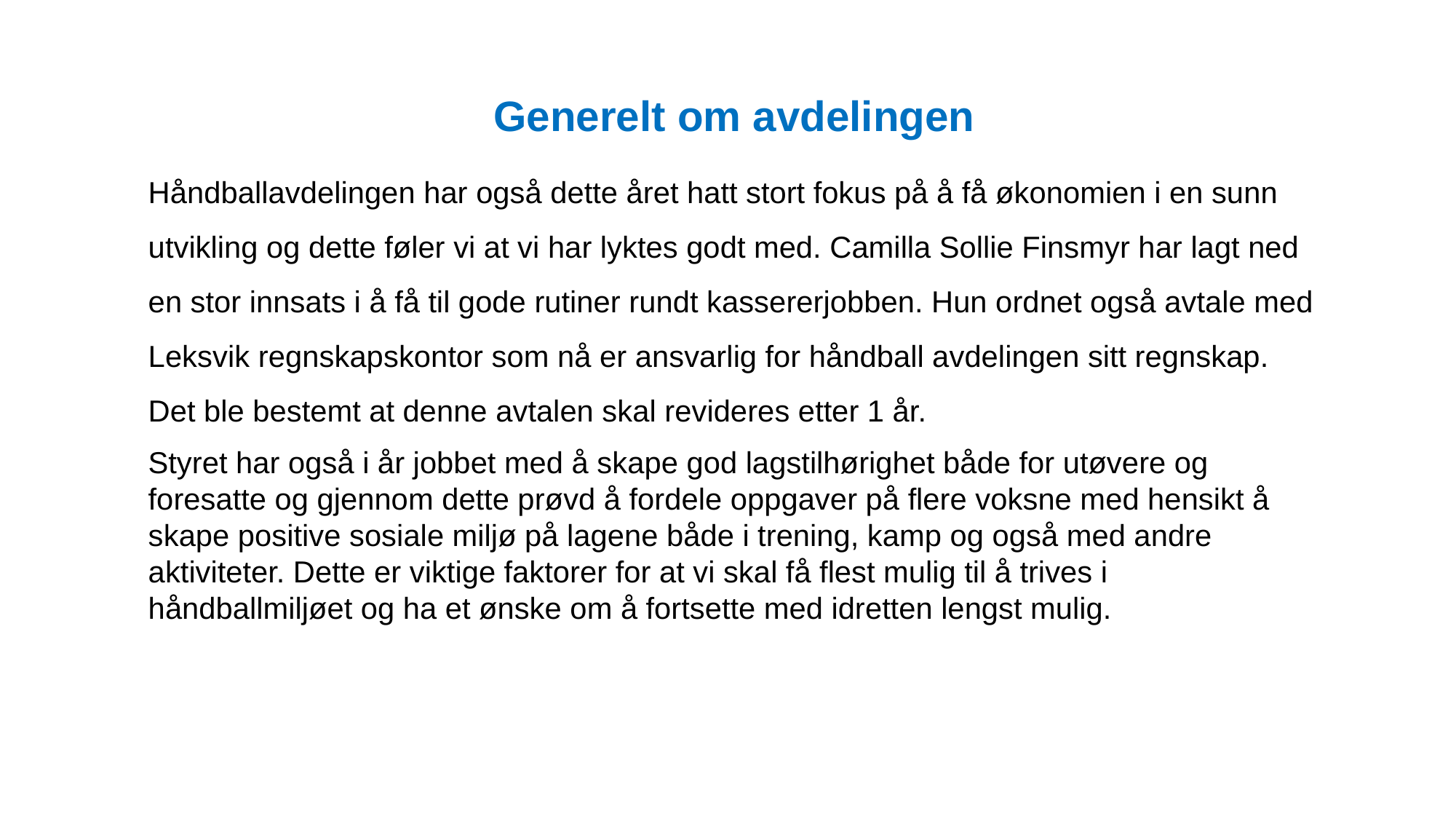

Generelt om avdelingen
Håndballavdelingen har også dette året hatt stort fokus på å få økonomien i en sunn utvikling og dette føler vi at vi har lyktes godt med. Camilla Sollie Finsmyr har lagt ned en stor innsats i å få til gode rutiner rundt kassererjobben. Hun ordnet også avtale med Leksvik regnskapskontor som nå er ansvarlig for håndball avdelingen sitt regnskap. Det ble bestemt at denne avtalen skal revideres etter 1 år.
Styret har også i år jobbet med å skape god lagstilhørighet både for utøvere og foresatte og gjennom dette prøvd å fordele oppgaver på flere voksne med hensikt å skape positive sosiale miljø på lagene både i trening, kamp og også med andre aktiviteter. Dette er viktige faktorer for at vi skal få flest mulig til å trives i håndballmiljøet og ha et ønske om å fortsette med idretten lengst mulig.